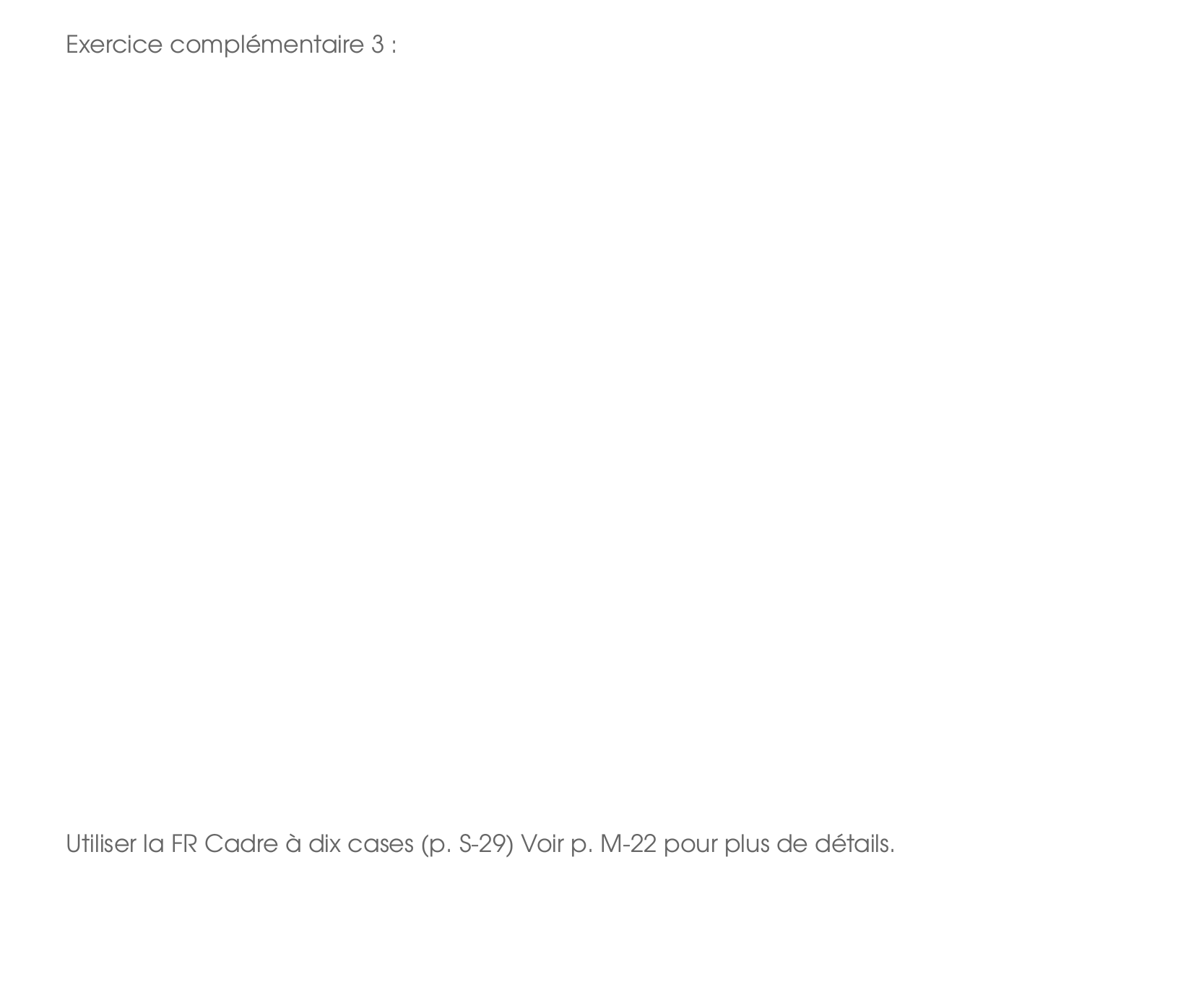

Exercice complémentaire 3 :
Utiliser la FR Cadre à dix cases (p. S-29) Voir p. M-22 pour plus de détails.